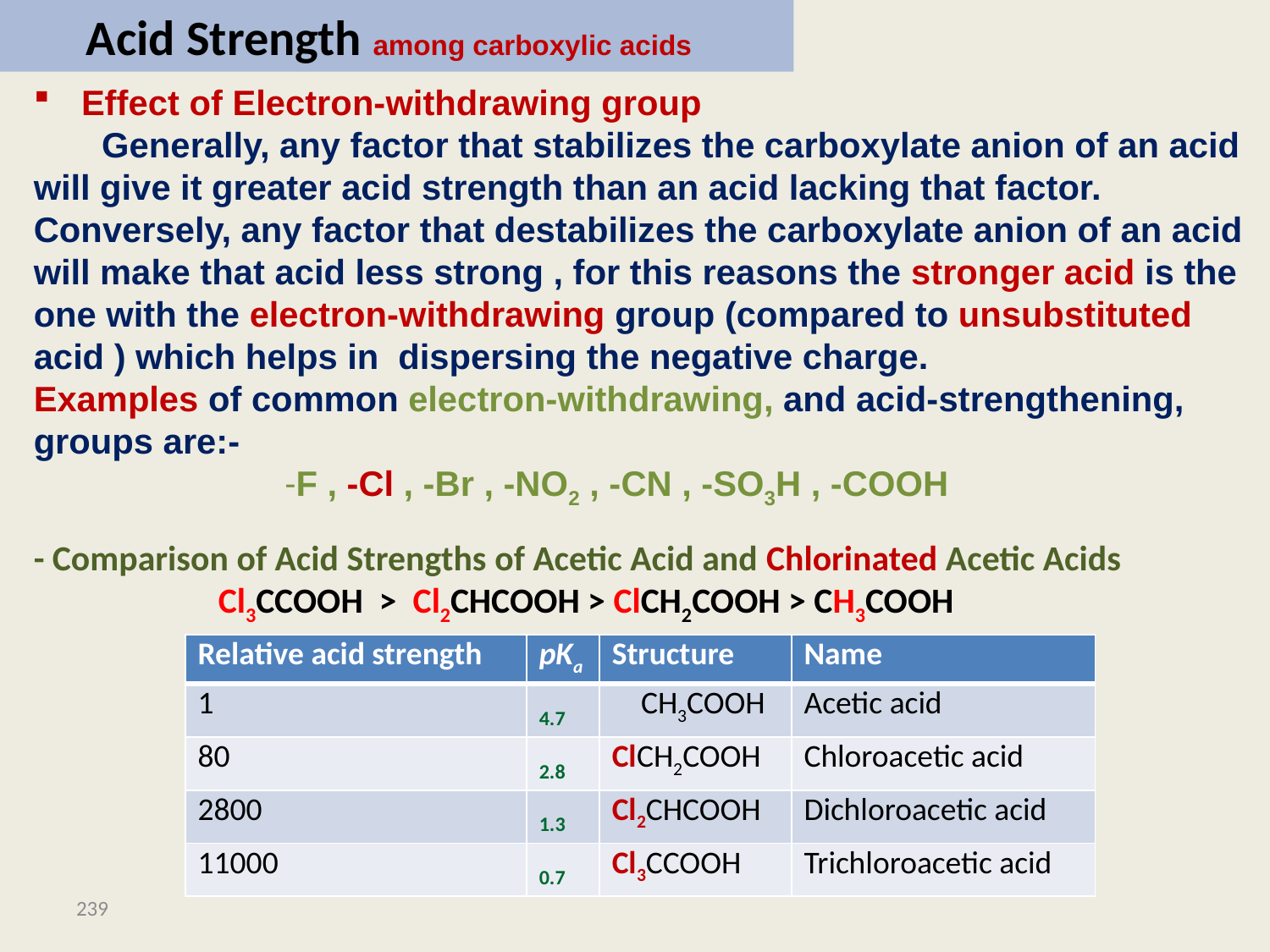

Acid Strength among carboxylic acids
Effect of Electron-withdrawing group
       Generally, any factor that stabilizes the carboxylate anion of an acid will give it greater acid strength than an acid lacking that factor. Conversely, any factor that destabilizes the carboxylate anion of an acid will make that acid less strong , for this reasons the stronger acid is the one with the electron-withdrawing group (compared to unsubstituted acid ) which helps in  dispersing the negative charge.
Examples of common electron-withdrawing, and acid-strengthening, groups are:-
                          -F , -Cl , -Br , -NO2 , -CN , -SO3H , -COOH

- Comparison of Acid Strengths of Acetic Acid and Chlorinated Acetic Acids
 Cl3CCOOH  >  Cl2CHCOOH > ClCH2COOH > CH3COOH
| Relative acid strength | pKa | Structure | Name |
| --- | --- | --- | --- |
| 1 | 4.7 | CH3COOH | Acetic acid |
| 80 | 2.8 | ClCH2COOH | Chloroacetic acid |
| 2800 | 1.3 | Cl2CHCOOH | Dichloroacetic acid |
| 11000 | 0.7 | Cl3CCOOH | Trichloroacetic acid |
239